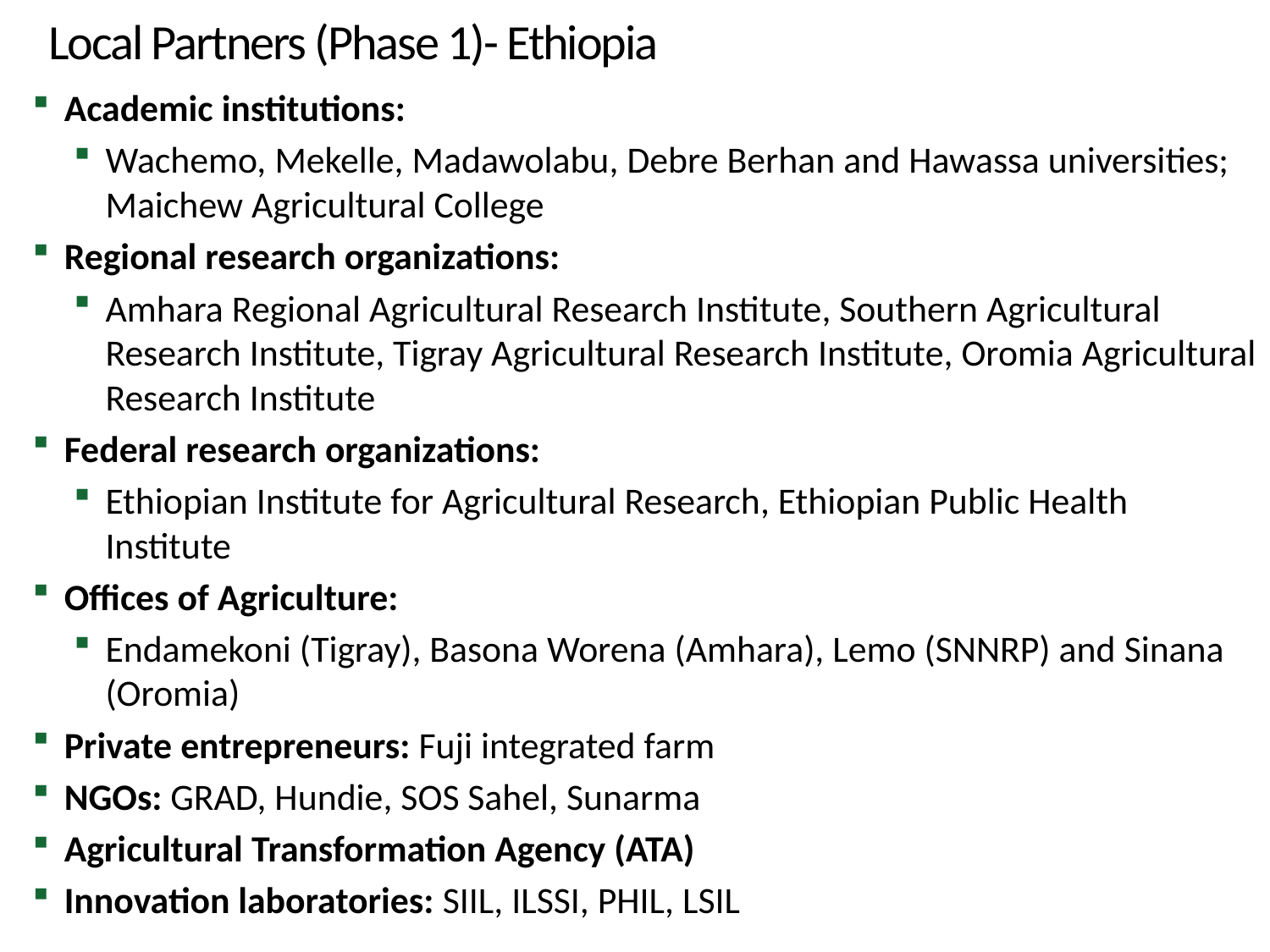

# Local Partners (Phase 1)- Ethiopia
Academic institutions:
Wachemo, Mekelle, Madawolabu, Debre Berhan and Hawassa universities; Maichew Agricultural College
Regional research organizations:
Amhara Regional Agricultural Research Institute, Southern Agricultural Research Institute, Tigray Agricultural Research Institute, Oromia Agricultural Research Institute
Federal research organizations:
Ethiopian Institute for Agricultural Research, Ethiopian Public Health Institute
Offices of Agriculture:
Endamekoni (Tigray), Basona Worena (Amhara), Lemo (SNNRP) and Sinana (Oromia)
Private entrepreneurs: Fuji integrated farm
NGOs: GRAD, Hundie, SOS Sahel, Sunarma
Agricultural Transformation Agency (ATA)
Innovation laboratories: SIIL, ILSSI, PHIL, LSIL